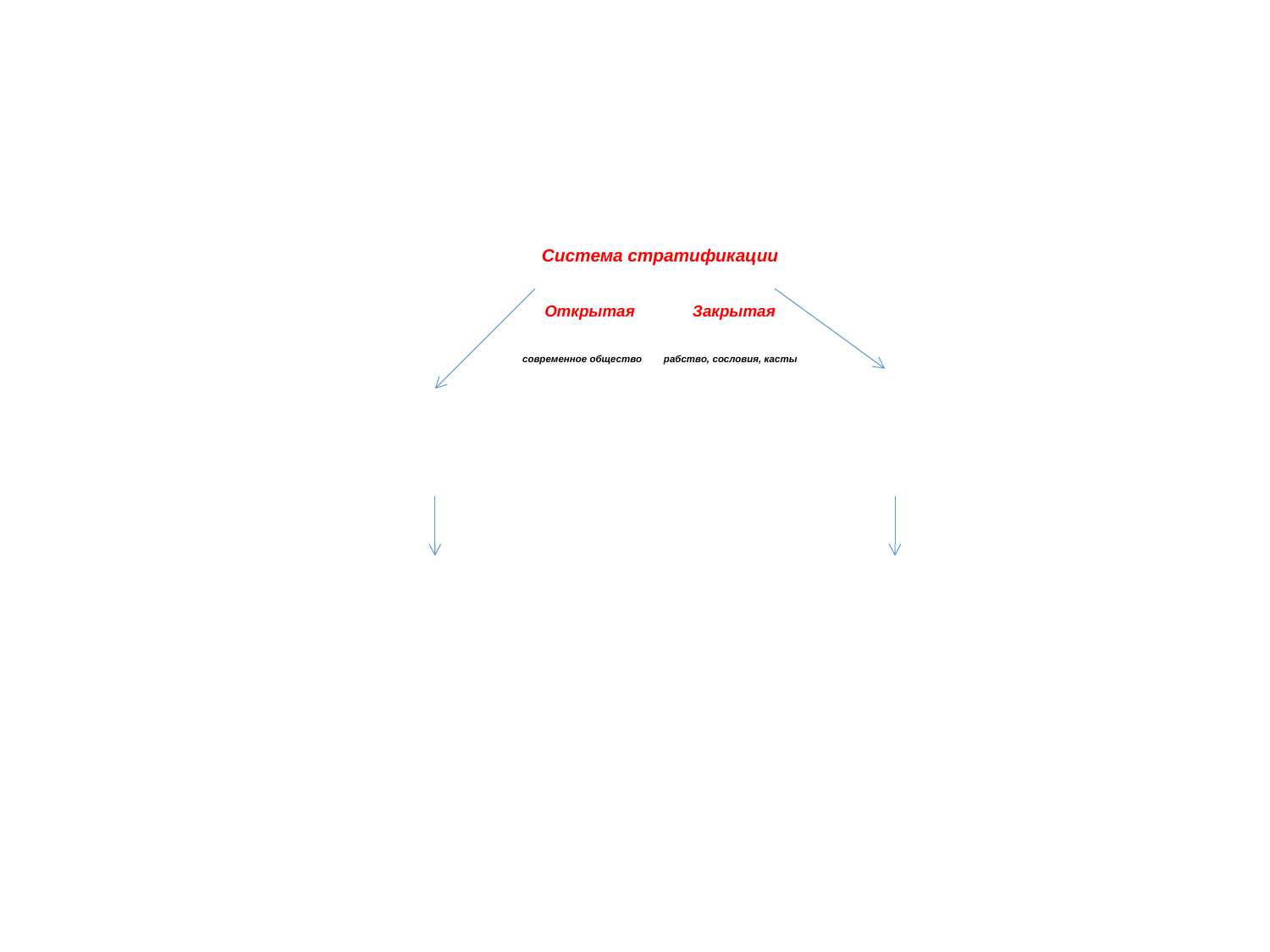

# Система стратификации Открытая             Закрытая современное общество        рабство, сословия, касты